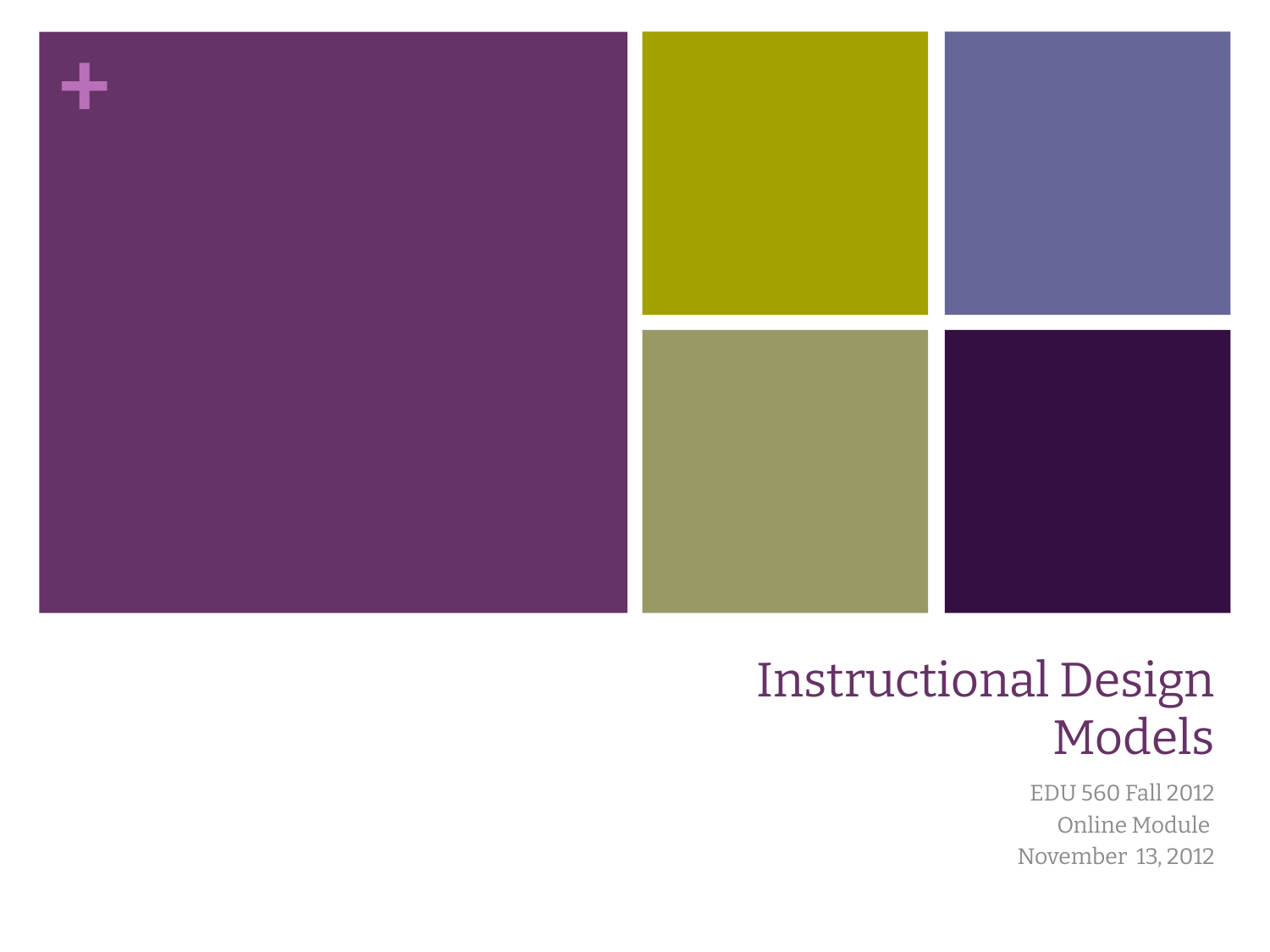

# Instructional Design Models
EDU 560 Fall 2012
Online Module
November  13, 2012